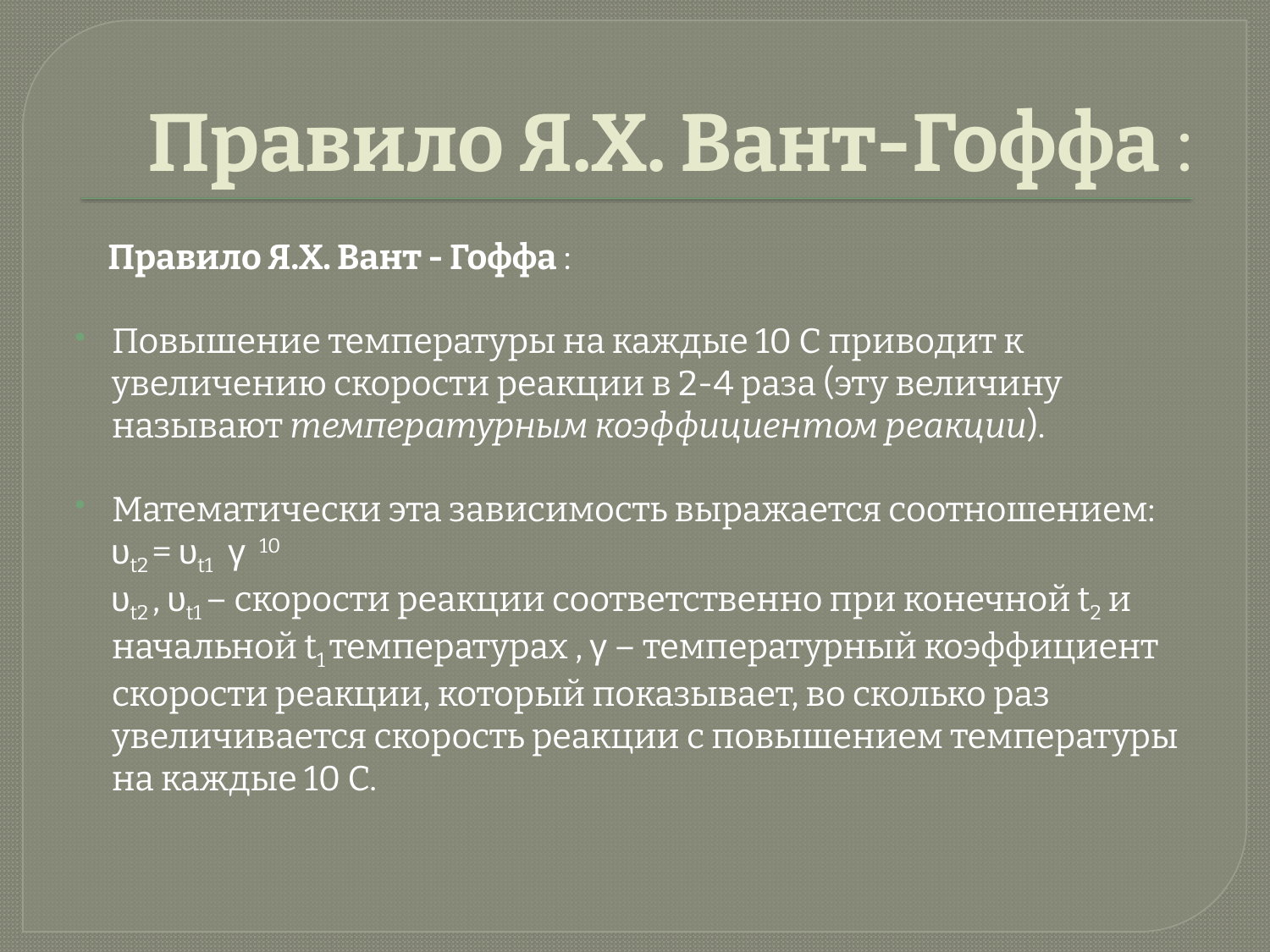

# Правило Я.Х. Вант-Гоффа :
     Правило Я.Х. Вант - Гоффа :

Повышение температуры на каждые 10 С приводит к увеличению скорости реакции в 2-4 раза (эту величину называют температурным коэффициентом реакции).

Математически эта зависимость выражается соотношением:
     υt2 = υt1   γ  10
     υt2 , υt1 – скорости реакции соответственно при конечной t2 и начальной t1 температурах , γ – температурный коэффициент скорости реакции, который показывает, во сколько раз увеличивается скорость реакции с повышением температуры на каждые 10 С.